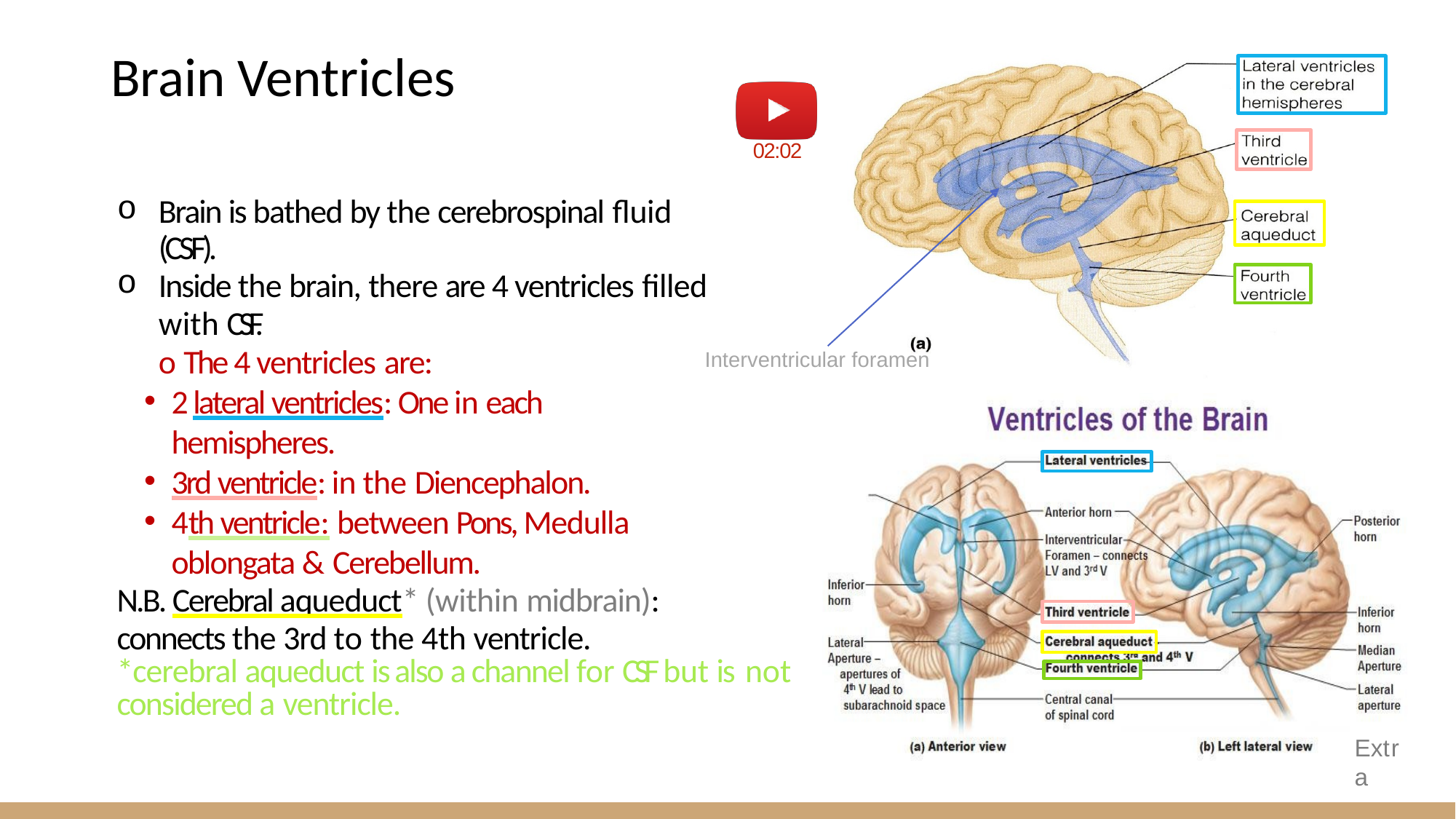

Brain Ventricles

02:02
Brain is bathed by the cerebrospinal fluid  (CSF).
Inside the brain, there are 4 ventricles filled
with CSF.
o The 4 ventricles are:
2 lateral ventricles: One in each hemispheres.
3rd ventricle: in the Diencephalon.
4th ventricle: between Pons, Medulla  oblongata & Cerebellum.
N.B. Cerebral aqueduct* (within midbrain):
connects the 3rd to the 4th ventricle.
*cerebral aqueduct is also a channel for CSF  but is  not  considered a ventricle.

Interventricular foramen

Extra